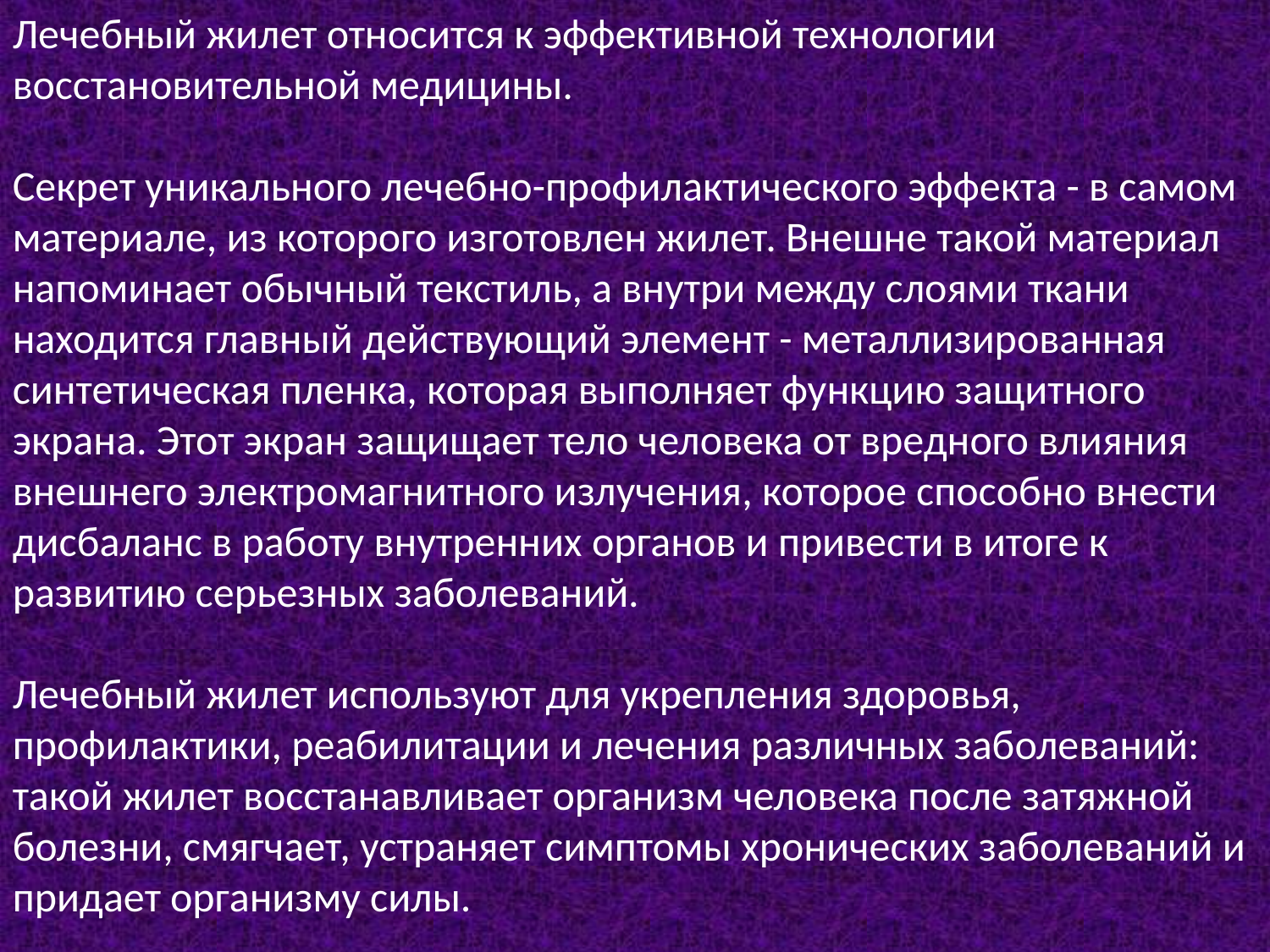

Лечебный жилет относится к эффективной технологии восстановительной медицины.

Секрет уникального лечебно-профилактического эффекта - в самом материале, из которого изготовлен жилет. Внешне такой материал напоминает обычный текстиль, а внутри между слоями ткани находится главный действующий элемент - металлизированная синтетическая пленка, которая выполняет функцию защитного экрана. Этот экран защищает тело человека от вредного влияния внешнего электромагнитного излучения, которое способно внести дисбаланс в работу внутренних органов и привести в итоге к развитию серьезных заболеваний.

Лечебный жилет используют для укрепления здоровья, профилактики, реабилитации и лечения различных заболеваний: такой жилет восстанавливает организм человека после затяжной болезни, смягчает, устраняет симптомы хронических заболеваний и придает организму силы.